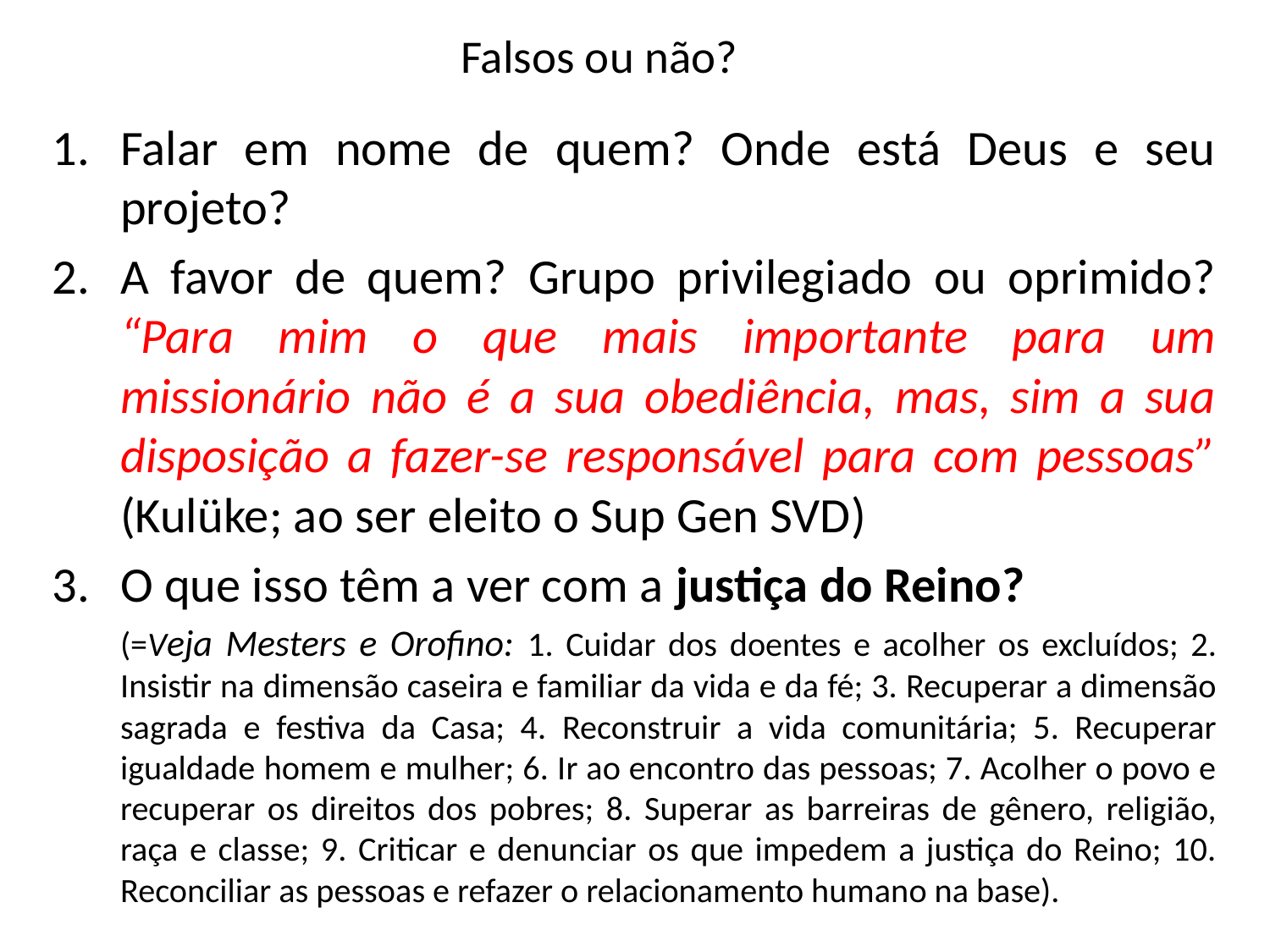

# Falsos ou não?
Falar em nome de quem? Onde está Deus e seu projeto?
A favor de quem? Grupo privilegiado ou oprimido? “Para mim o que mais importante para um missionário não é a sua obediência, mas, sim a sua disposição a fazer-se responsável para com pessoas” (Kulüke; ao ser eleito o Sup Gen SVD)
O que isso têm a ver com a justiça do Reino?
	(=Veja Mesters e Orofino: 1. Cuidar dos doentes e acolher os excluídos; 2. Insistir na dimensão caseira e familiar da vida e da fé; 3. Recuperar a dimensão sagrada e festiva da Casa; 4. Reconstruir a vida comunitária; 5. Recuperar igualdade homem e mulher; 6. Ir ao encontro das pessoas; 7. Acolher o povo e recuperar os direitos dos pobres; 8. Superar as barreiras de gênero, religião, raça e classe; 9. Criticar e denunciar os que impedem a justiça do Reino; 10. Reconciliar as pessoas e refazer o relacionamento humano na base).